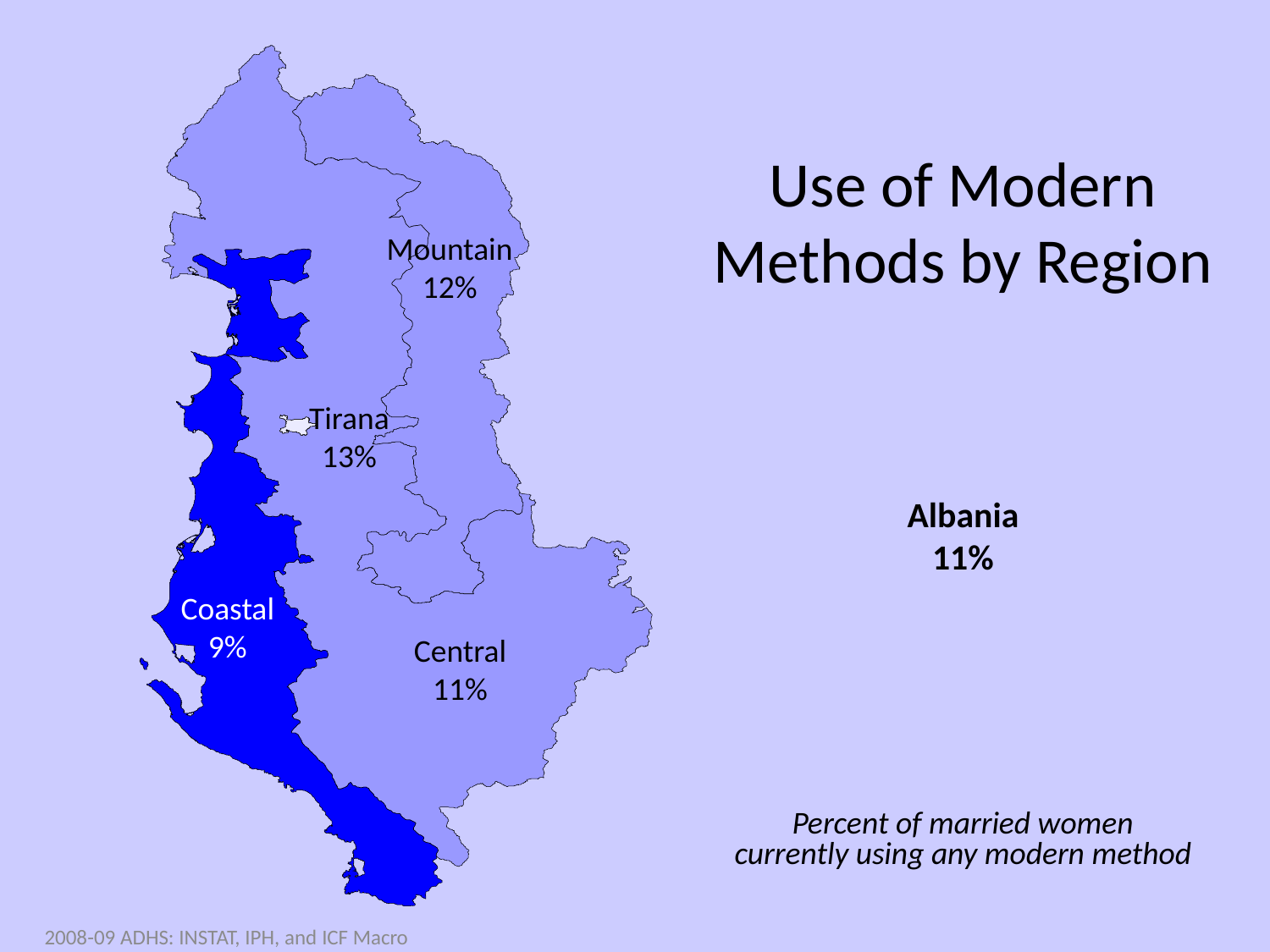

Mountain
12%
Tirana
13%
Coastal
9%
Central
11%
# Use of Modern Methods by Region
Albania
11%
Percent of married women currently using any modern method
2008-09 ADHS: INSTAT, IPH, and ICF Macro